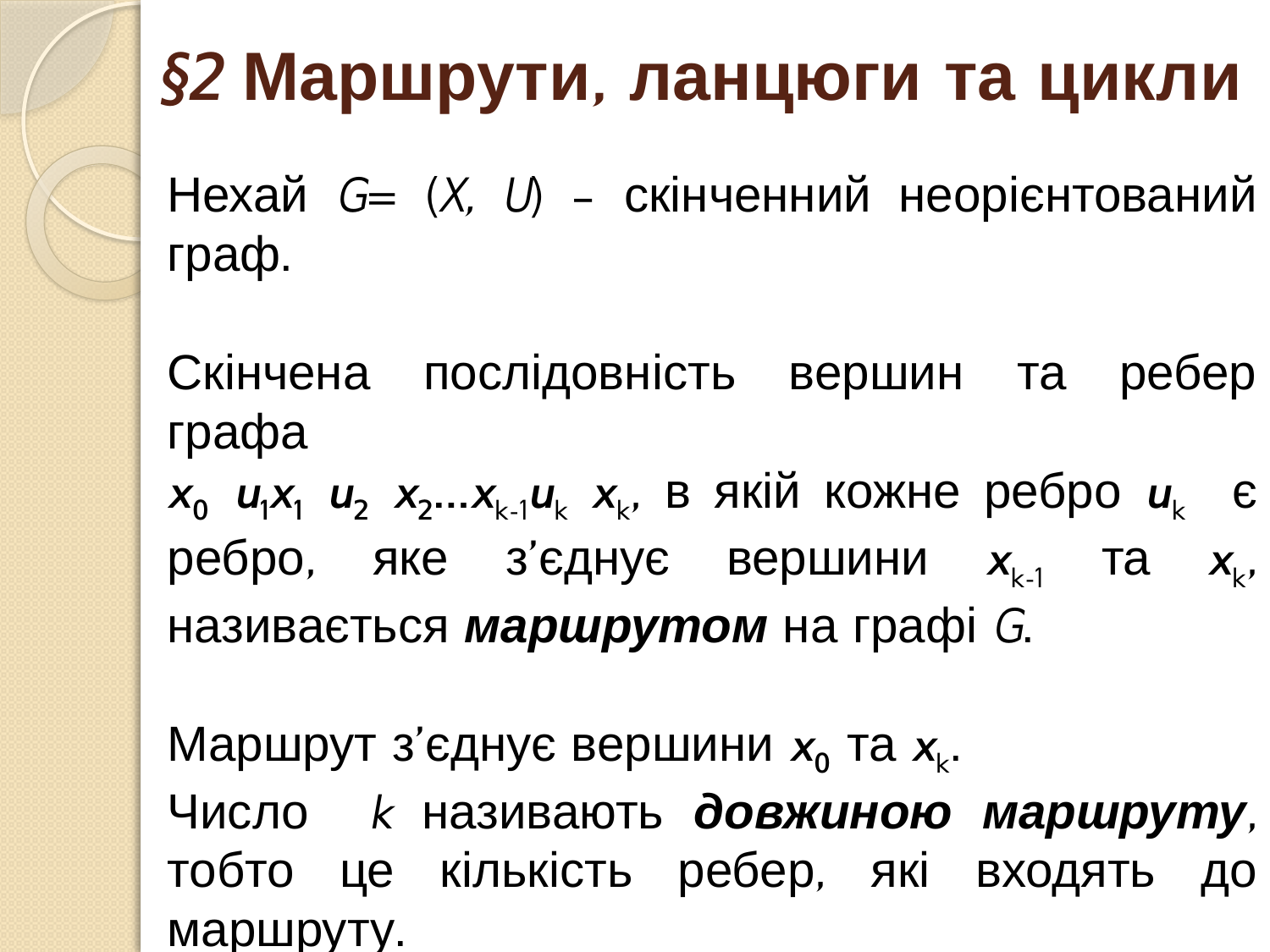

# §2 Маршрути, ланцюги та цикли
Нехай G= (X, U) – скінченний неорієнтований граф.

Скінчена послідовність вершин та ребер графа
x0 u1x1 u2 x2…xk−1uk xk, в якій кожне ребро uk  є ребро, яке з’єднує вершини xk−1 та xk, називається маршрутом на графі G.

Маршрут з’єднує вершини x0 та xk.
Число  k називають довжиною маршруту, тобто це кількість ребер, які входять до маршруту.

Маршрут називають замкненим, якщо x0 = xk.